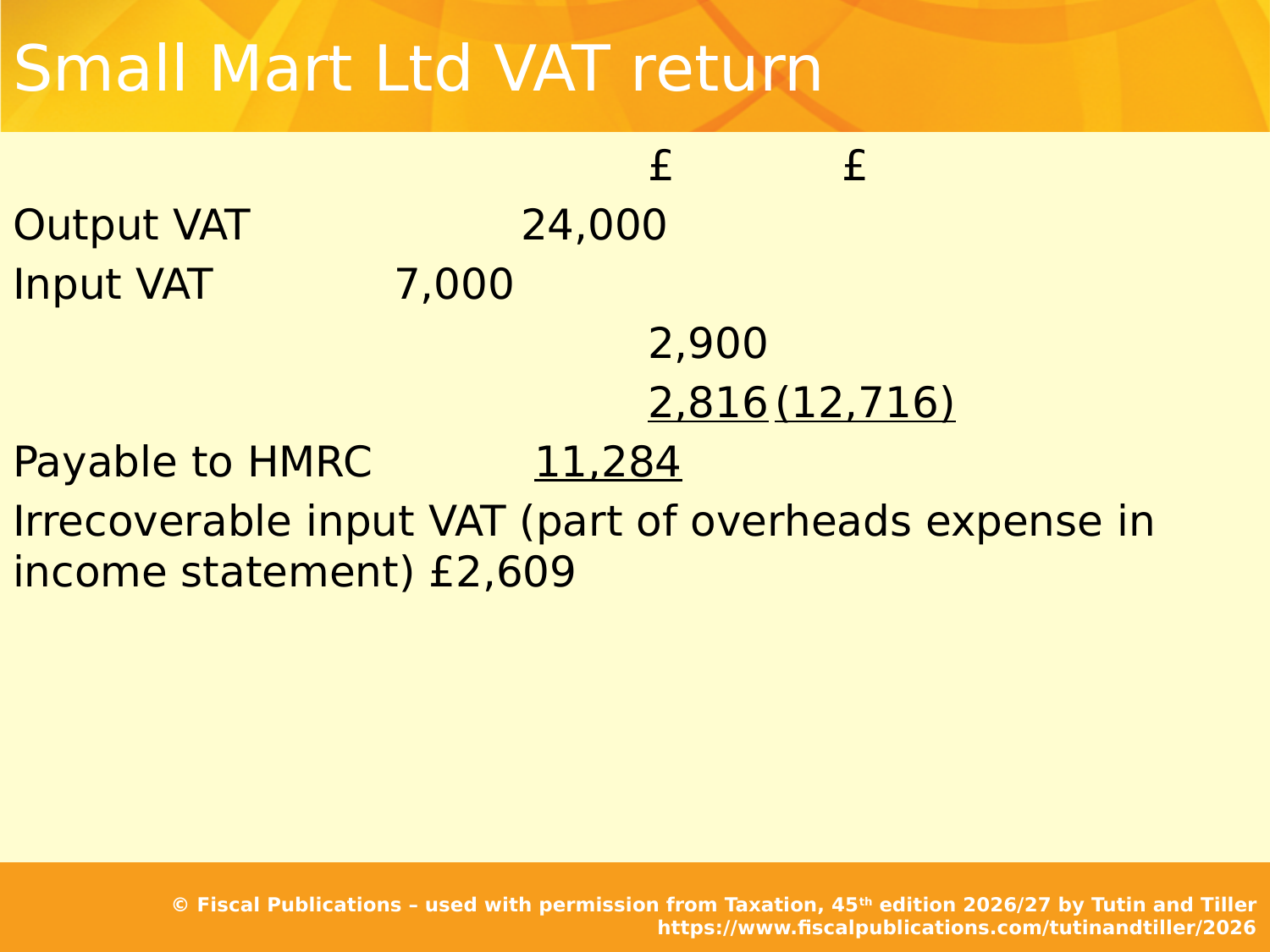

# Small Mart Ltd VAT return
					£	     £
Output VAT	  		24,000
Input VAT		7,000
					2,900
					2,816	(12,716)
Payable to HMRC		 11,284
Irrecoverable input VAT (part of overheads expense in income statement) £2,609